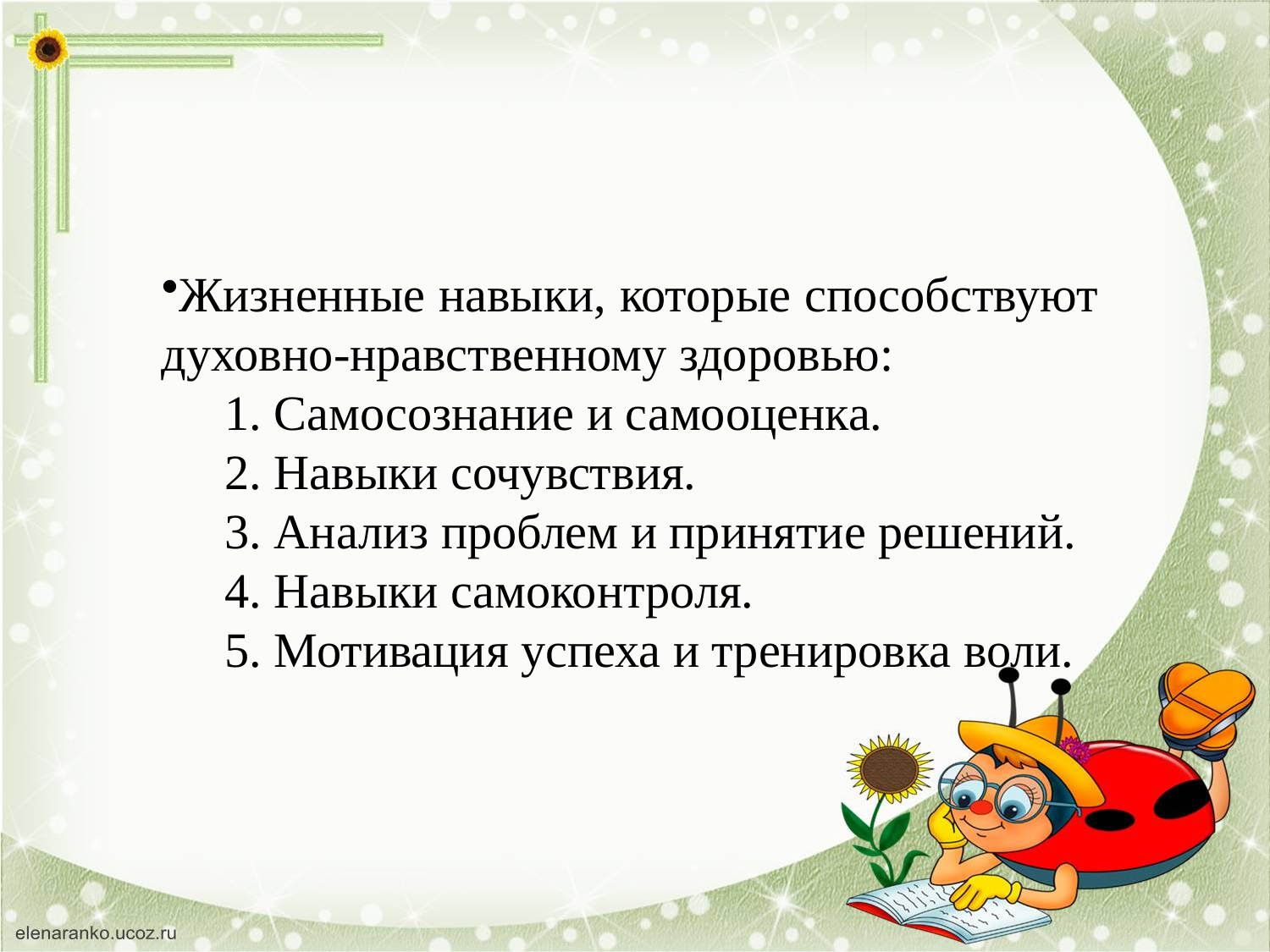

Жизненные навыки, которые способствуют духовно-нравственному здоровью:
 Самосознание и самооценка.
 Навыки сочувствия.
 Анализ проблем и принятие решений.
 Навыки самоконтроля.
 Мотивация успеха и тренировка воли.